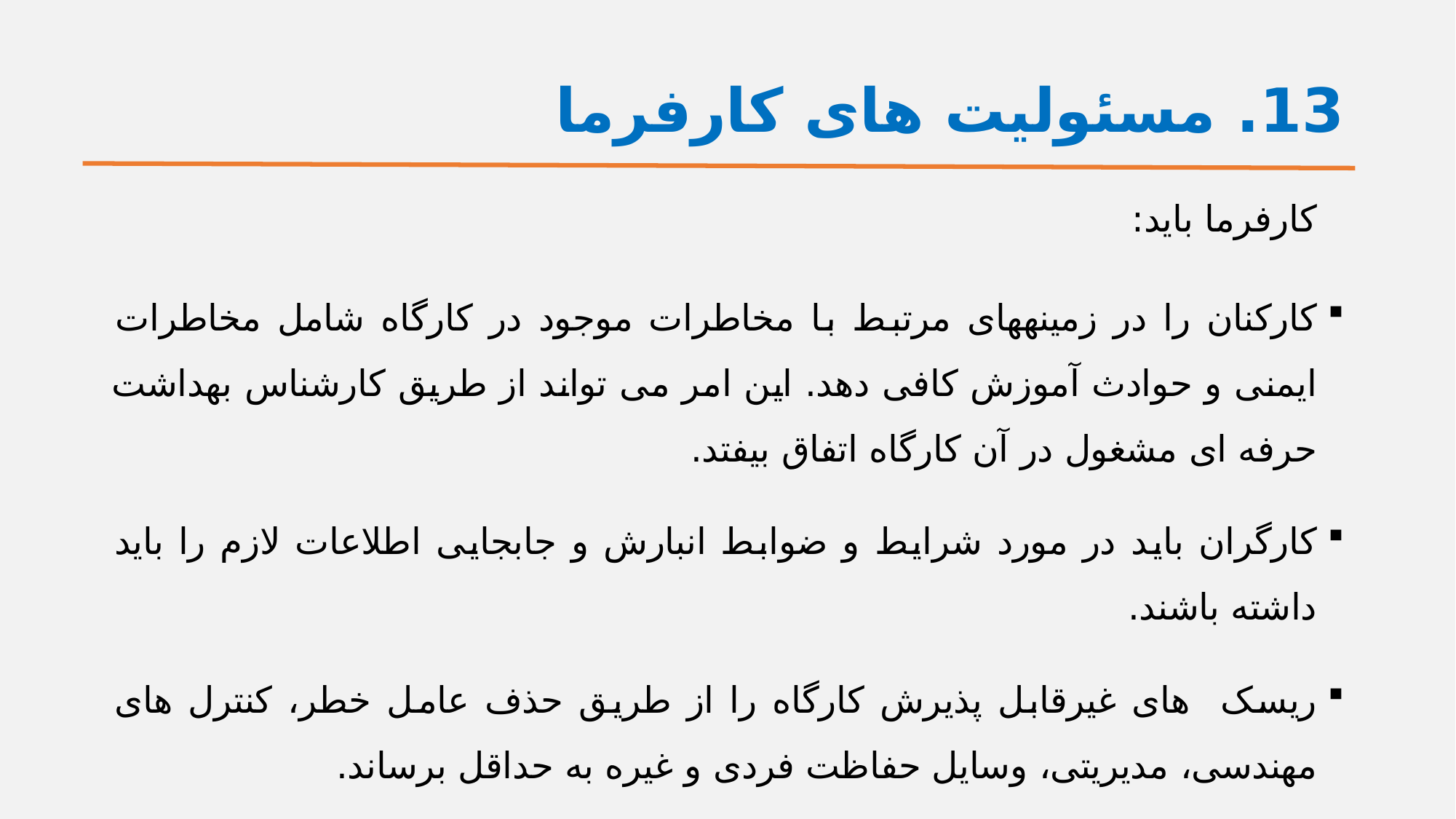

# 13. مسئولیت های کارفرما
کارفرما باید:
کارکنان را در زمینه­های مرتبط با مخاطرات موجود در کارگاه شامل مخاطرات ایمنی و حوادث آموزش کافی دهد. این امر می تواند از طریق کارشناس بهداشت حرفه ای مشغول در آن کارگاه اتفاق بیفتد.
کارگران باید در مورد شرایط و ضوابط انبارش و جابجایی اطلاعات لازم را باید داشته باشند.
ریسک  های غیرقابل پذیرش کارگاه را از طریق حذف عامل خطر، کنترل های مهندسی، مدیریتی، وسایل حفاظت فردی و غیره به حداقل برساند.
رعایت ممنوعیت خوردن و آشامیدن، آدامس جویدن و سیگار کشیدن در محیط های آلوده الزامی است.